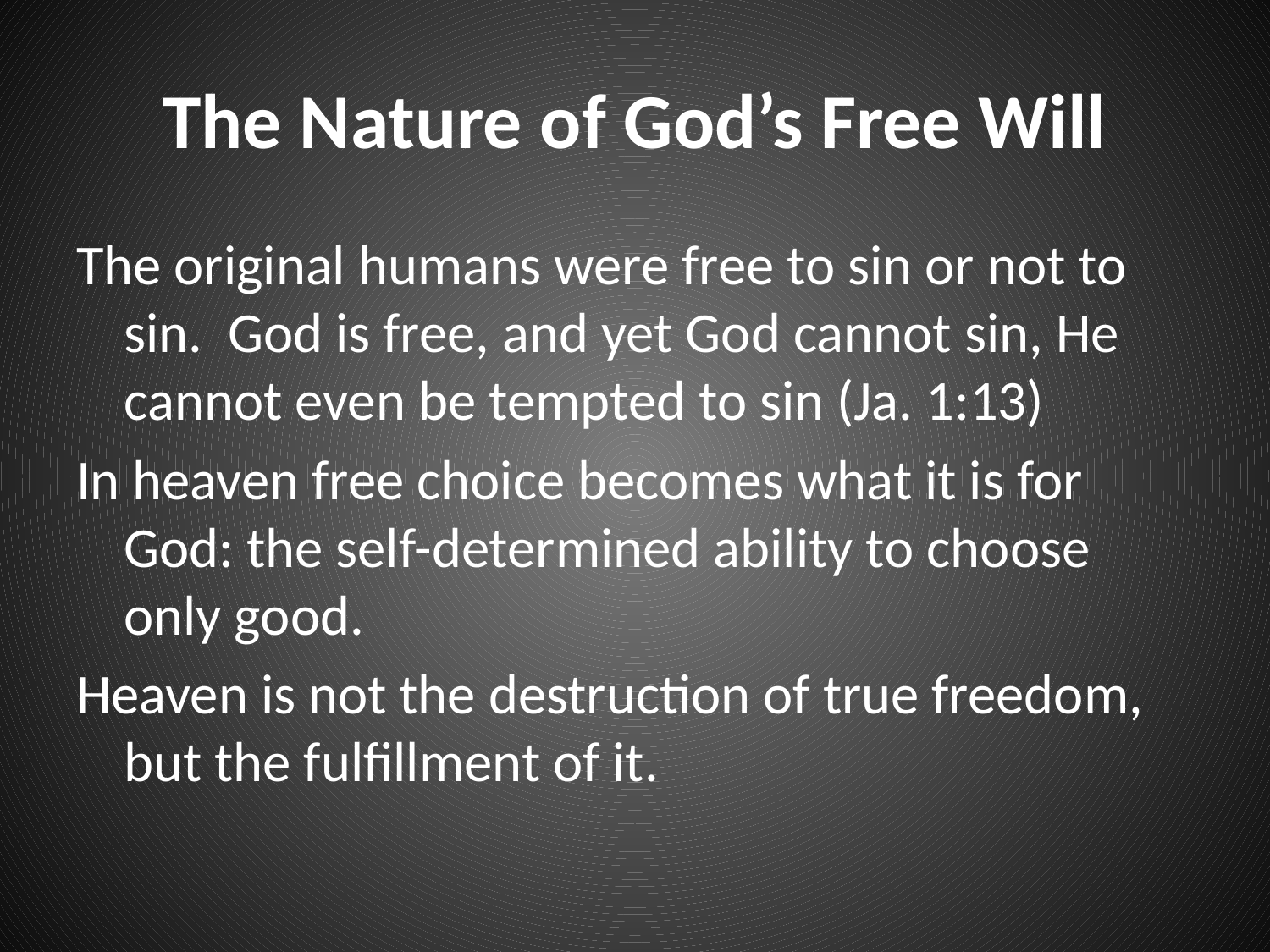

# The Nature of God’s Free Will
The original humans were free to sin or not to sin.  God is free, and yet God cannot sin, He cannot even be tempted to sin (Ja. 1:13)
In heaven free choice becomes what it is for God: the self-determined ability to choose only good.
Heaven is not the destruction of true freedom, but the fulfillment of it.